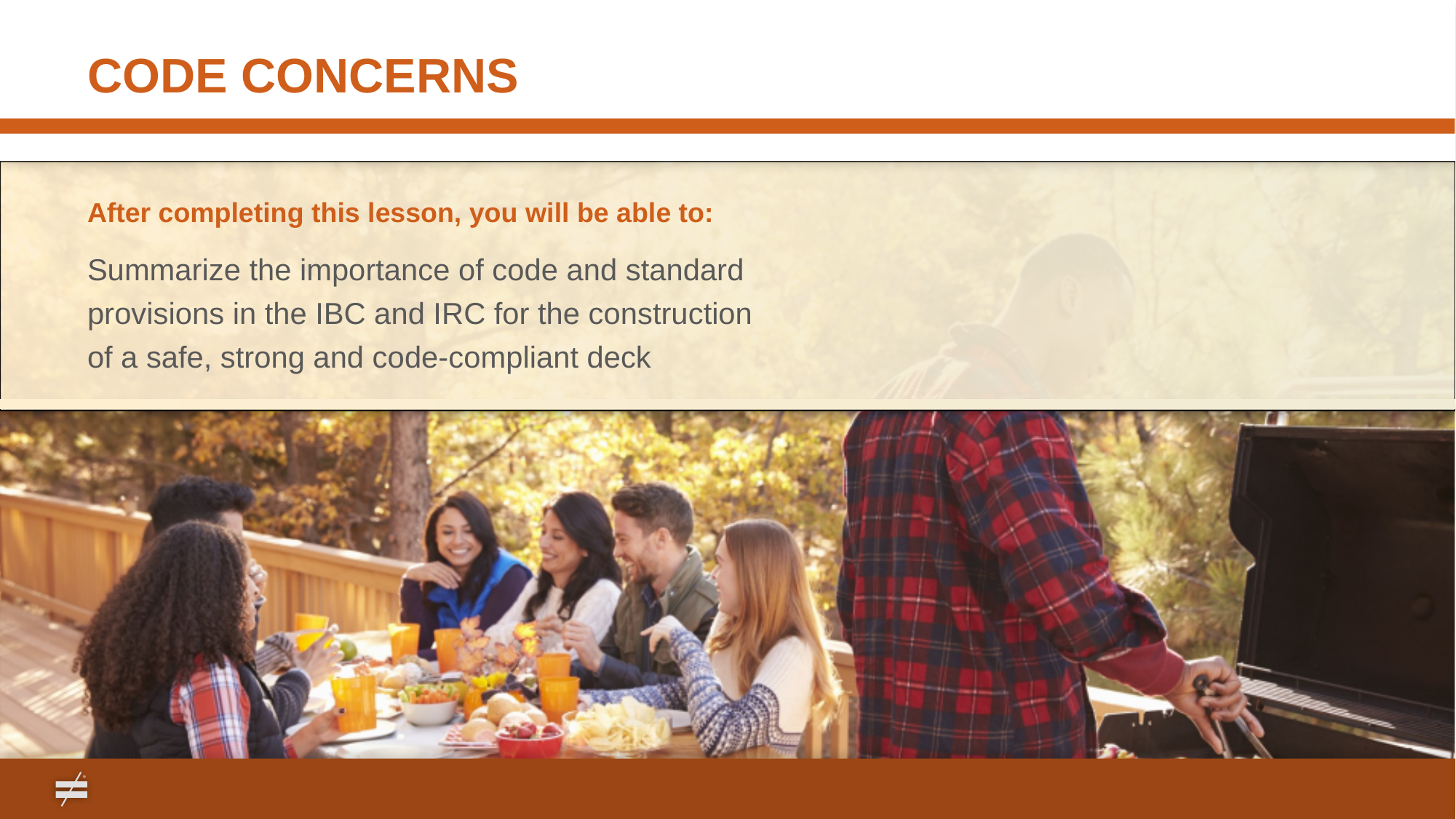

# CODE CONCERNS
After completing this lesson, you will be able to:
Summarize the importance of code and standard provisions in the IBC and IRC for the construction
of a safe, strong and code-compliant deck